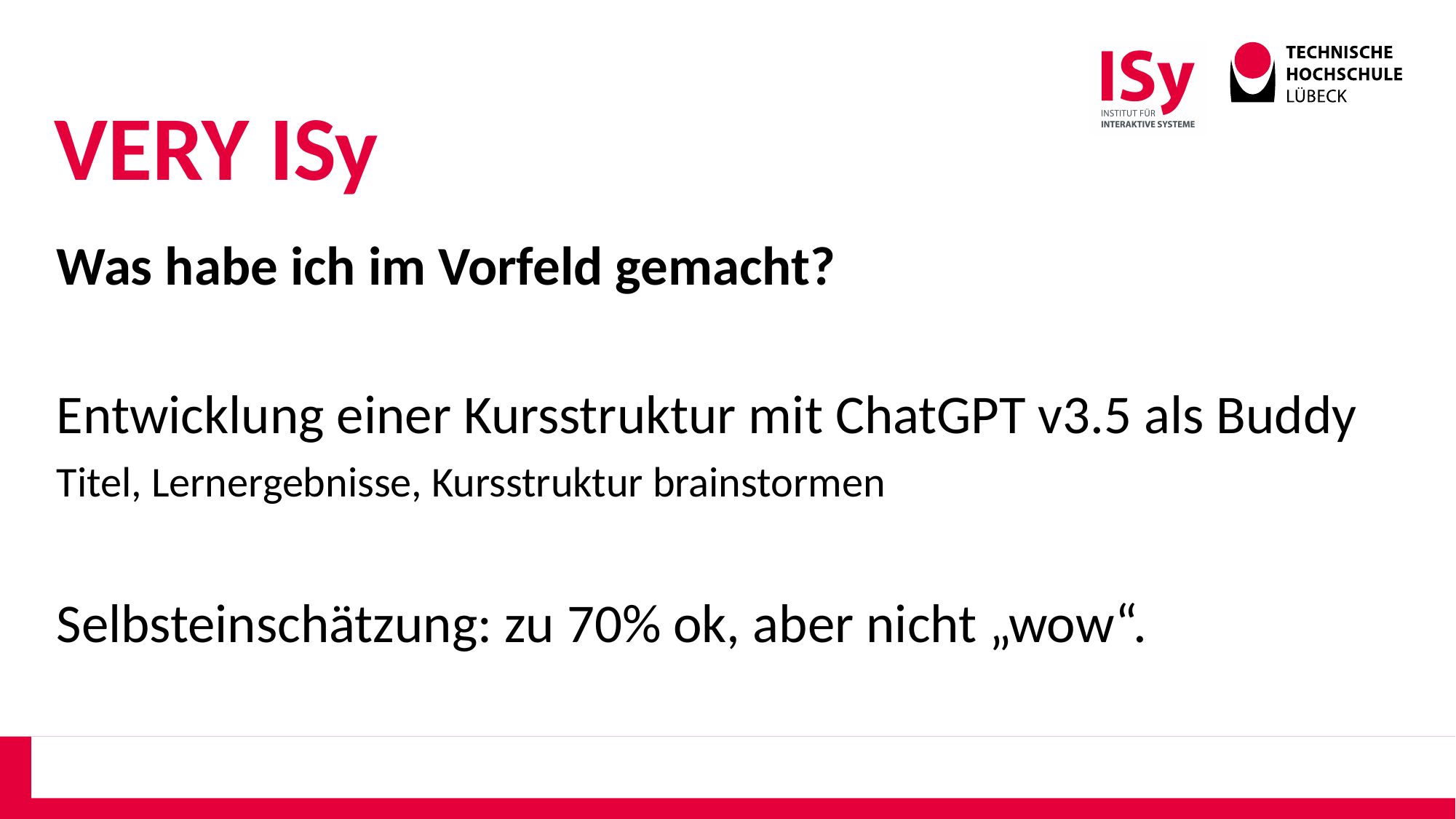

VERY ISy
Was habe ich im Vorfeld gemacht?

Entwicklung einer Kursstruktur mit ChatGPT v3.5 als Buddy
Titel, Lernergebnisse, Kursstruktur brainstormen

Selbsteinschätzung: zu 70% ok, aber nicht „wow“.